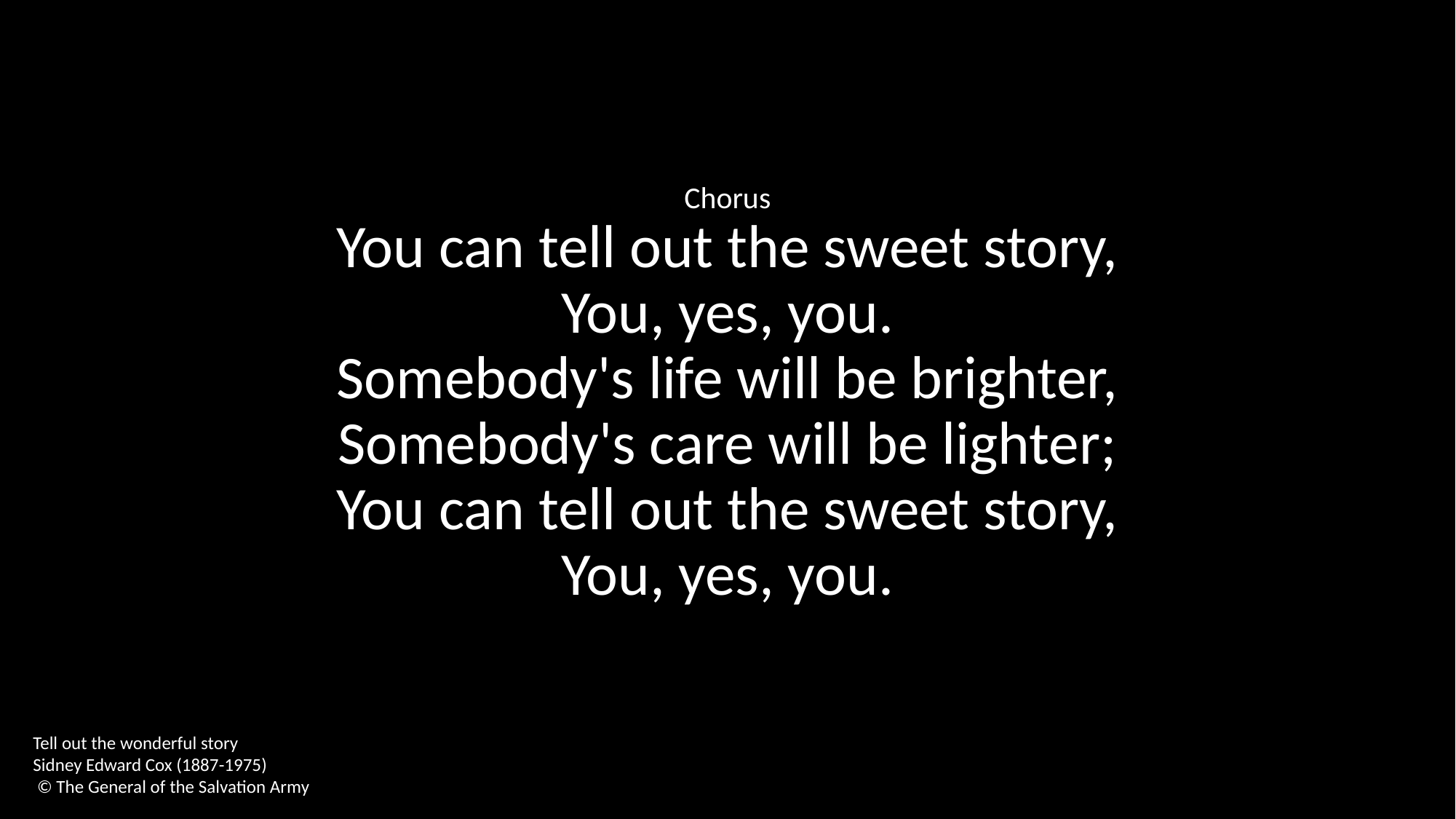

Chorus
You can tell out the sweet story,
You, yes, you.
Somebody's life will be brighter,
Somebody's care will be lighter;
You can tell out the sweet story,
You, yes, you.
Tell out the wonderful story
Sidney Edward Cox (1887-1975)
 © The General of the Salvation Army